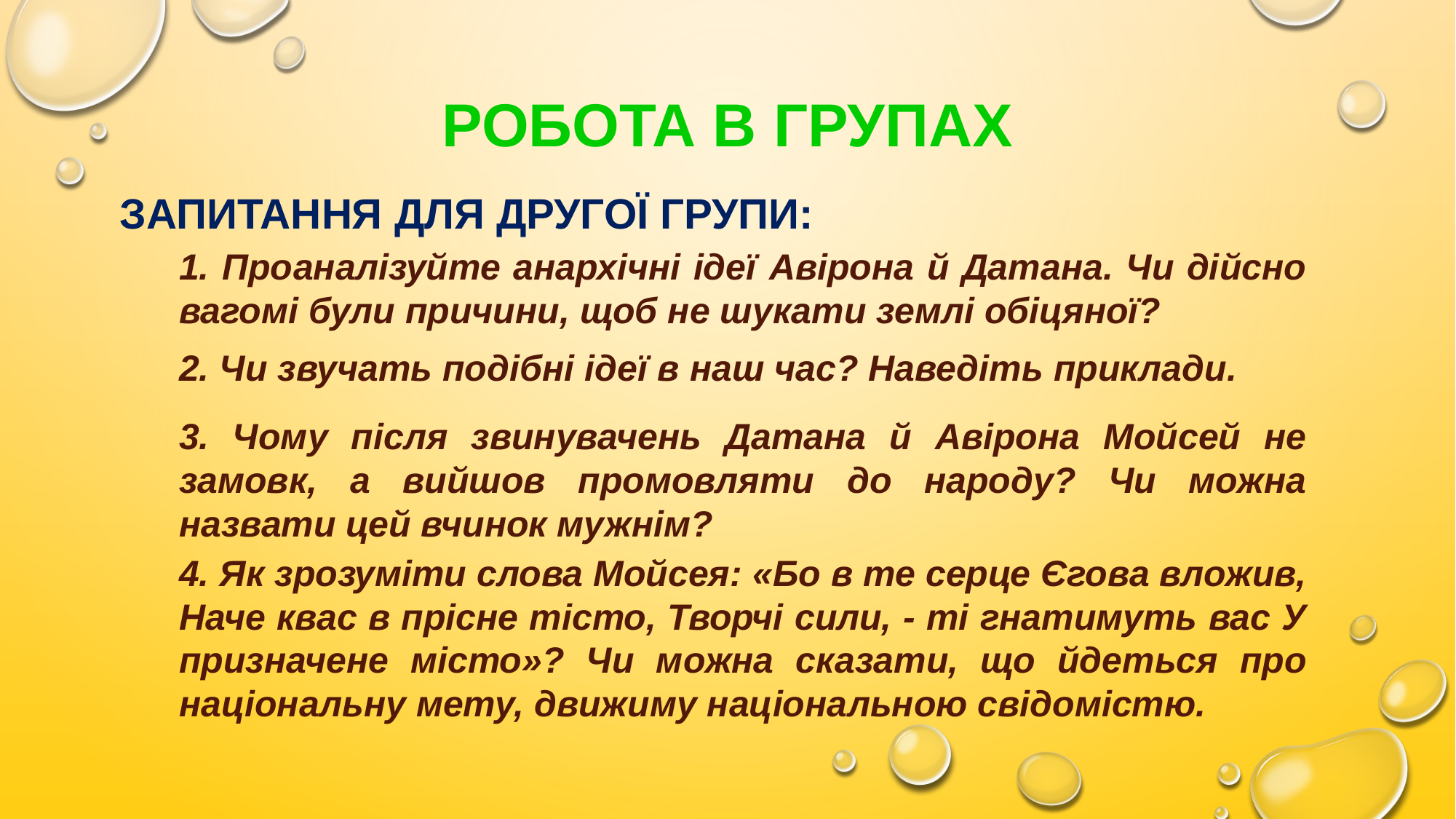

# Робота в групах
Запитання для другої групи:

| 1. Проаналізуйте анархічні ідеї Авірона й Датана. Чи дійсно вагомі були причини, щоб не шукати землі обіцяної? |
| --- |
| 2. Чи звучать подібні ідеї в наш час? Наведіть приклади. |
| 3. Чому після звинувачень Датана й Авірона Мойсей не замовк, а вийшов промовляти до народу? Чи можна назвати цей вчинок мужнім? |
| 4. Як зрозуміти слова Мойсея: «Бо в те серце Єгова вложив, Наче квас в прісне тісто, Творчі сили, - ті гнатимуть вас У призначене місто»? Чи можна сказати, що йдеться про національну мету, движиму національною свідомістю. |